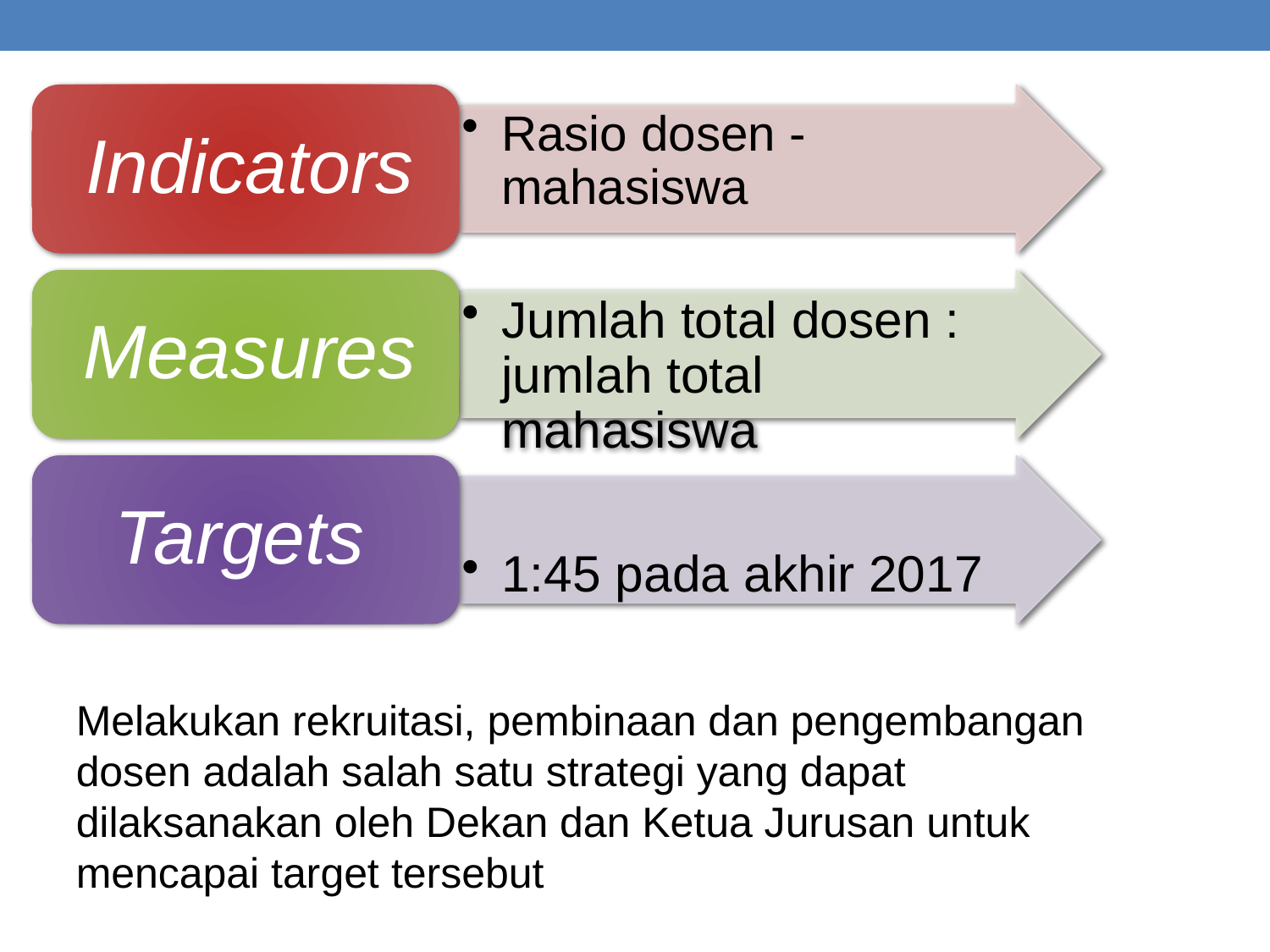

Rasio dosen - mahasiswa
Indicators
Jumlah total dosen : jumlah total mahasiswa
Measures

1:45 pada akhir 2017
Targets
Melakukan rekruitasi, pembinaan dan pengembangan dosen adalah salah satu strategi yang dapat dilaksanakan oleh Dekan dan Ketua Jurusan untuk mencapai target tersebut